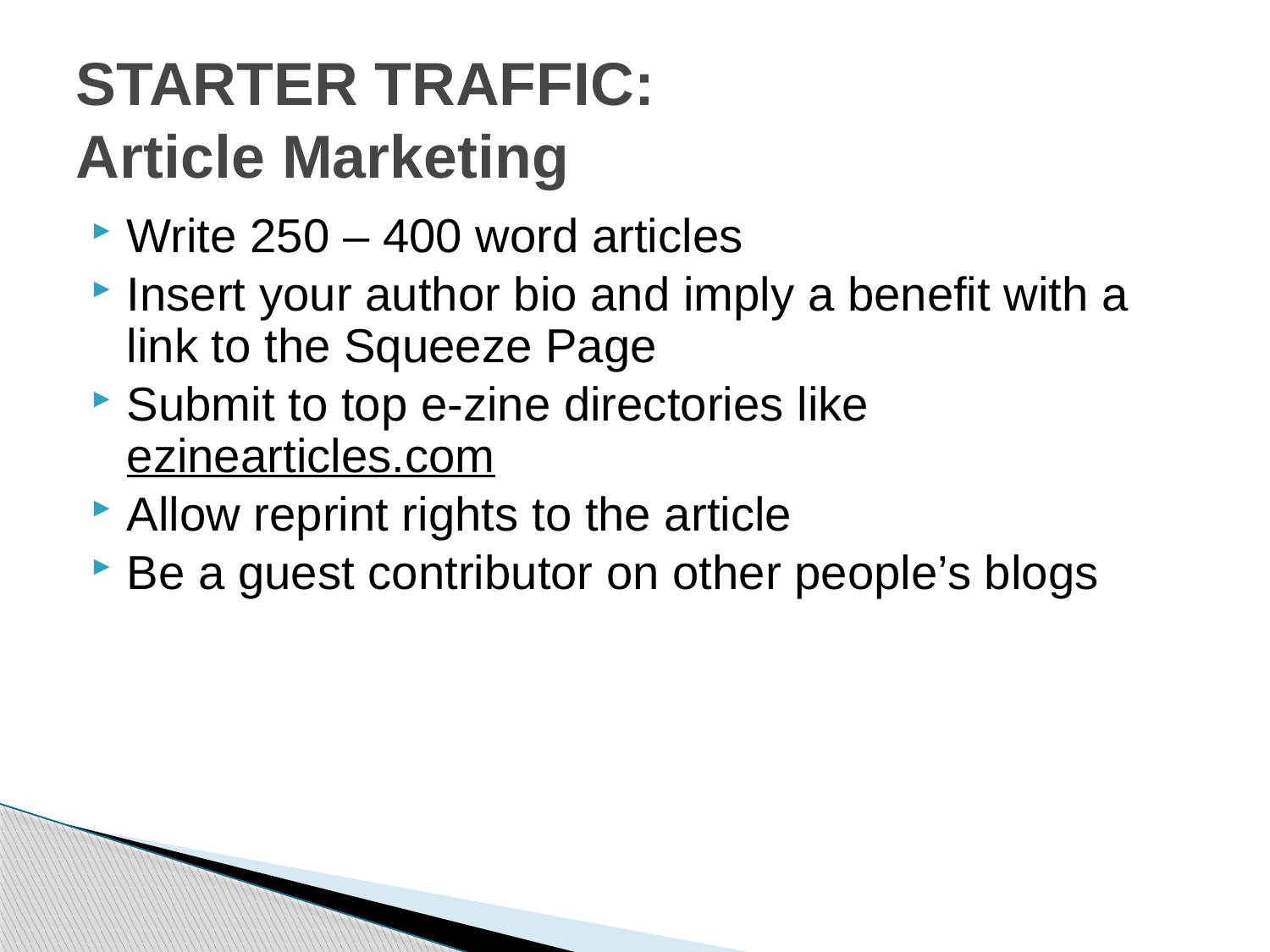

# STARTER TRAFFIC: Article Marketing
Write 250 – 400 word articles
Insert your author bio and imply a benefit with a link to the Squeeze Page
Submit to top e-zine directories like ezinearticles.com
Allow reprint rights to the article
Be a guest contributor on other people’s blogs